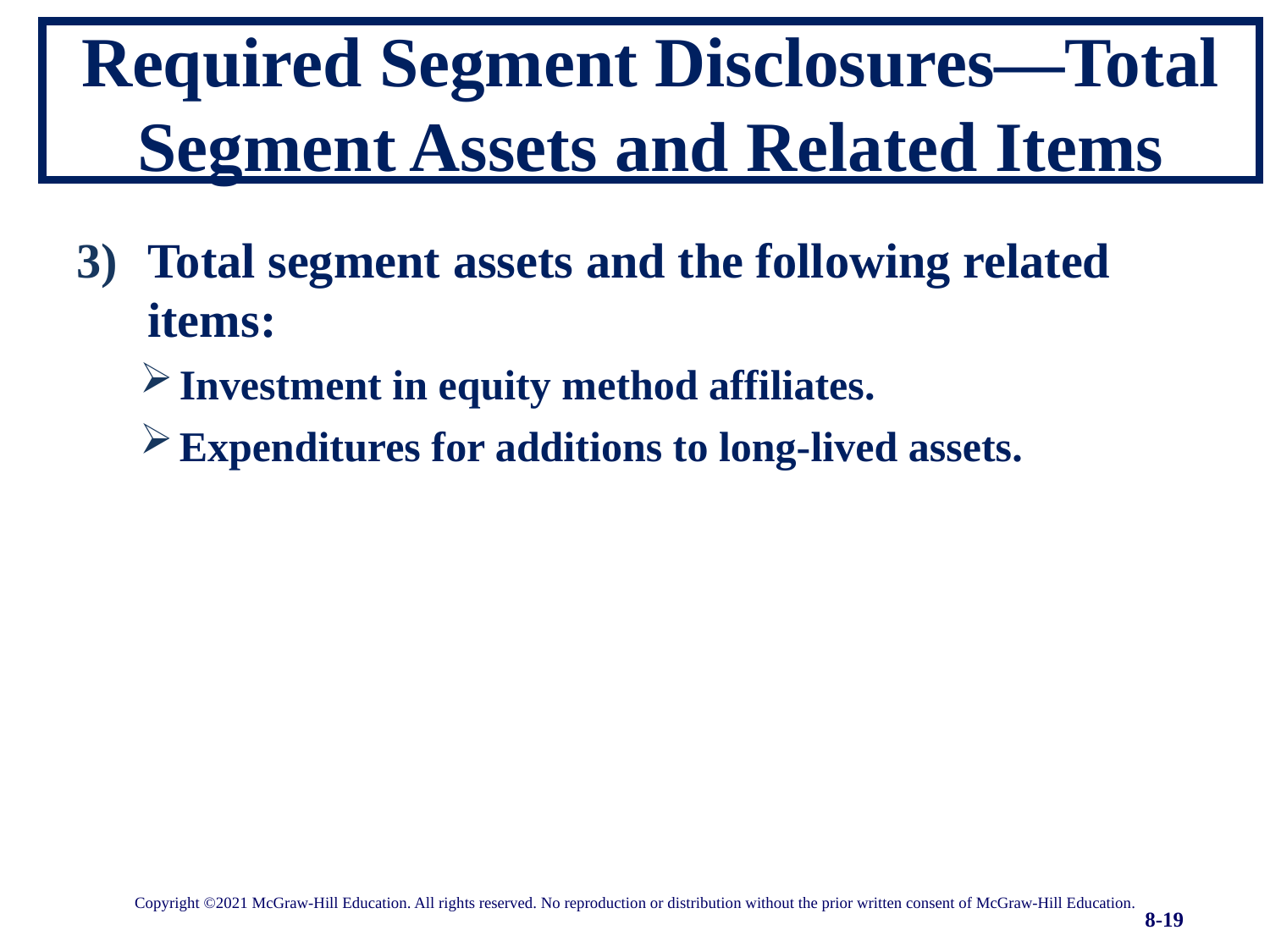

# Required Segment Disclosures—Total Segment Assets and Related Items
Total segment assets and the following related items:
Investment in equity method affiliates.
Expenditures for additions to long-lived assets.
Copyright ©2021 McGraw-Hill Education. All rights reserved. No reproduction or distribution without the prior written consent of McGraw-Hill Education.